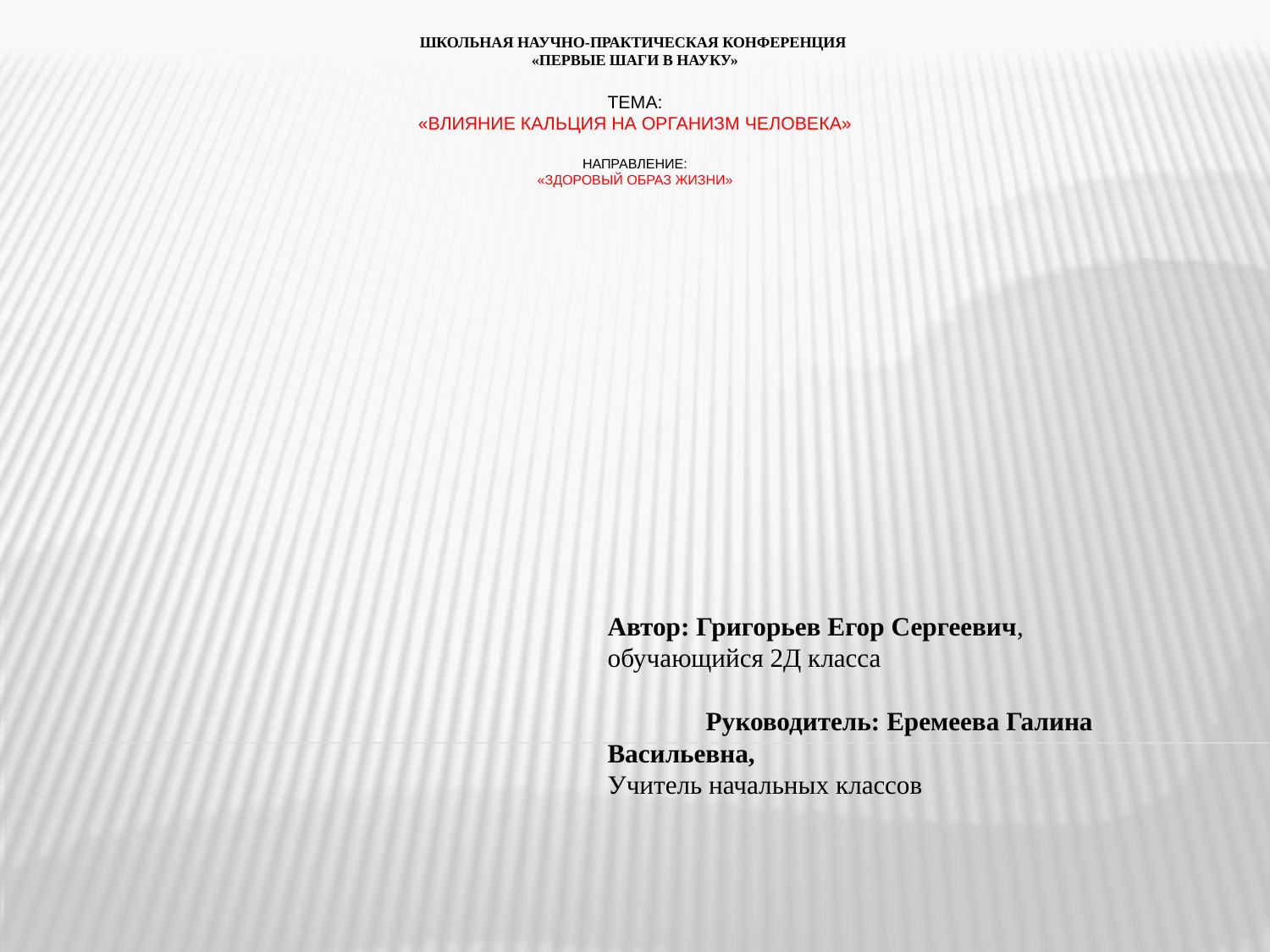

# Школьная научно-практическая конференция «Первые шаги в науку» тема: «влияние кальция на организм человека» направление: «здоровый образ жизни»
Автор: Григорьев Егор Сергеевич,
обучающийся 2Д класса
                                                                                                             Руководитель: Еремеева Галина Васильевна,
Учитель начальных классов